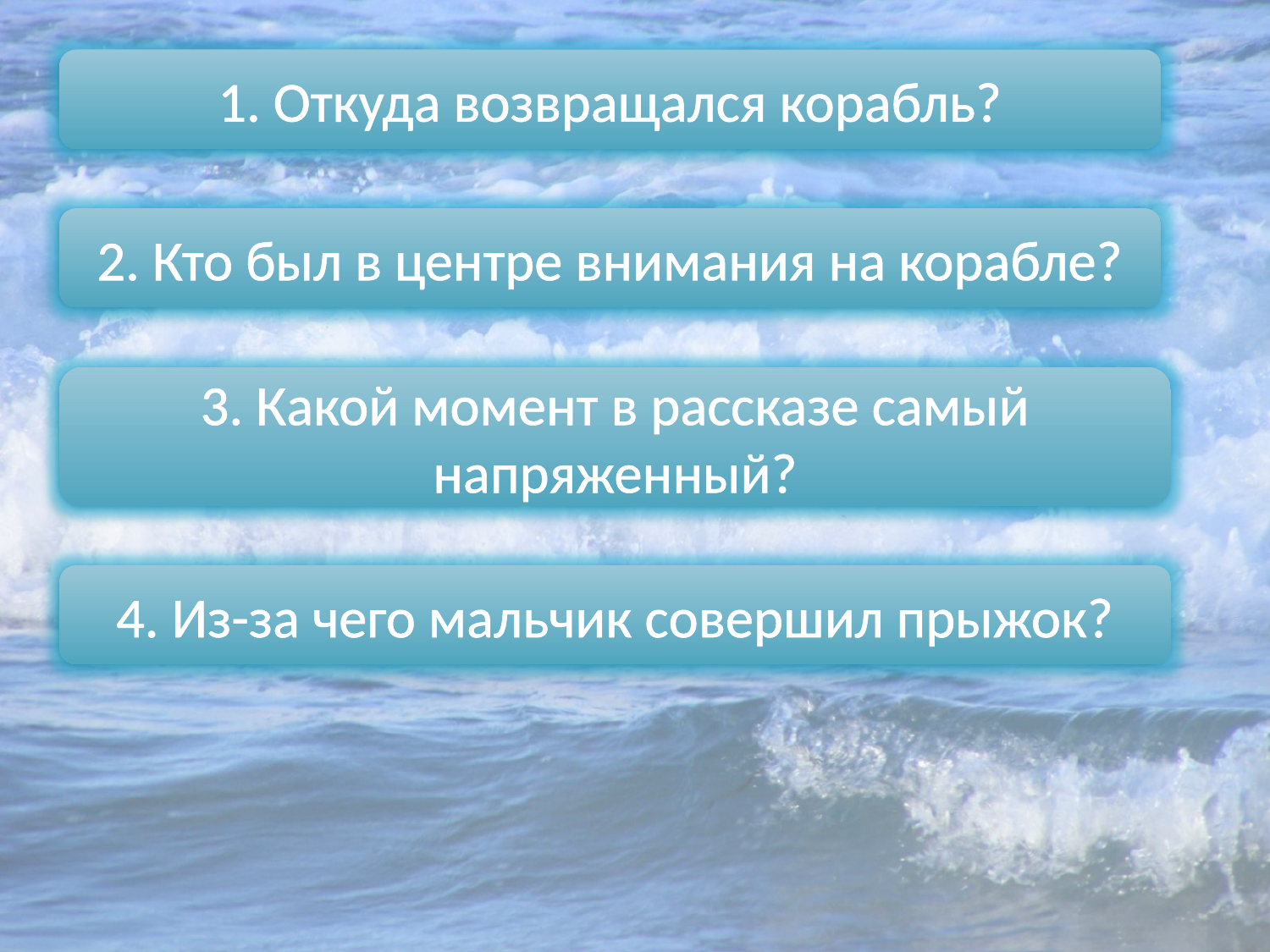

1. Откуда возвращался корабль?
2. Кто был в центре внимания на корабле?
3. Какой момент в рассказе самый напряженный?
4. Из-за чего мальчик совершил прыжок?